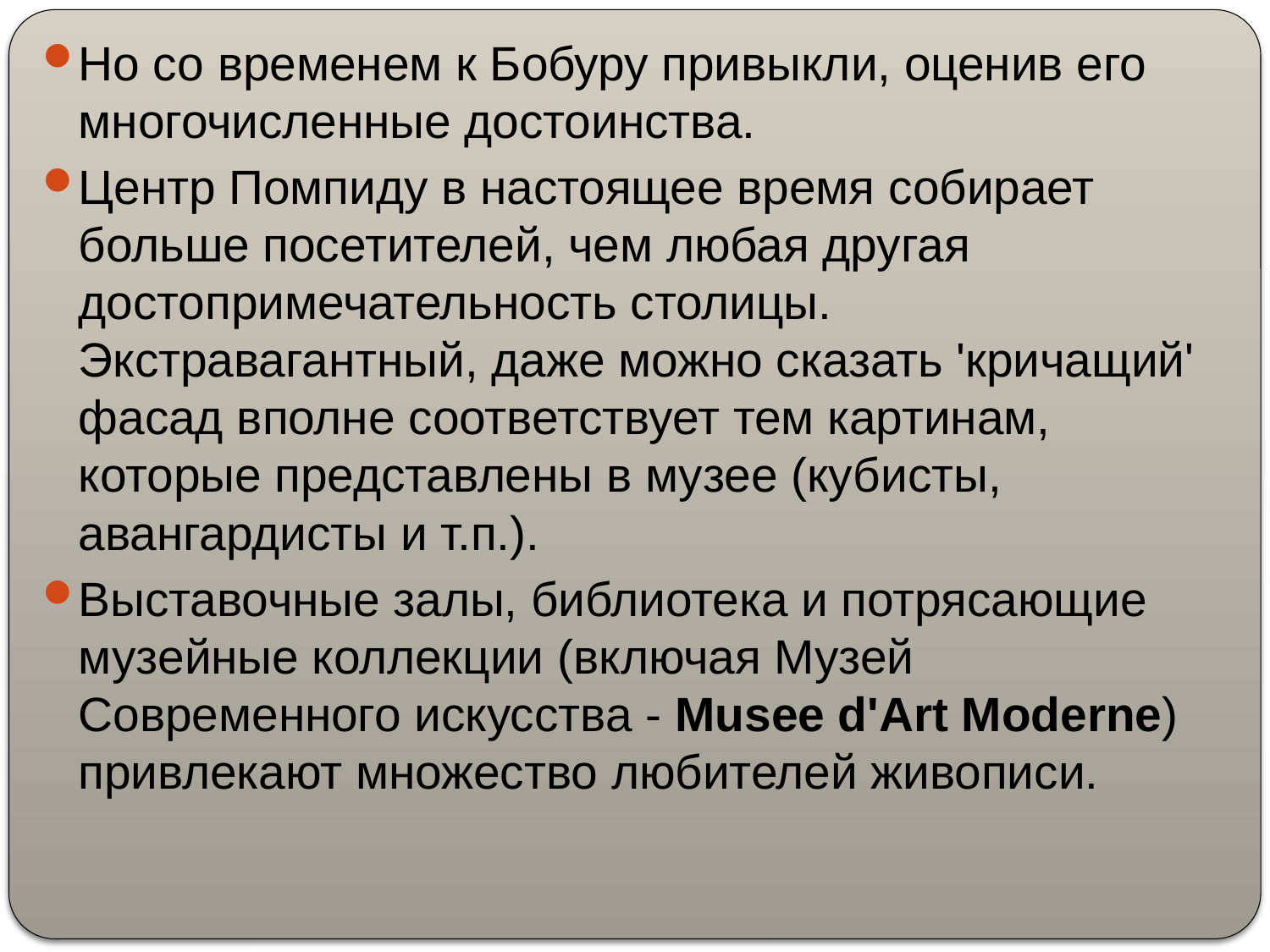

Но со временем к Бобуру привыкли, оценив его многочисленные достоинства.
Центр Помпиду в настоящее время собирает больше посетителей, чем любая другая достопримечательность столицы. Экстравагантный, даже можно сказать 'кричащий' фасад вполне соответствует тем картинам, которые представлены в музее (кубисты, авангардисты и т.п.).
Выставочные залы, библиотека и потрясающие музейные коллекции (включая Музей Современного искусства - Musee d'Art Moderne) привлекают множество любителей живописи.